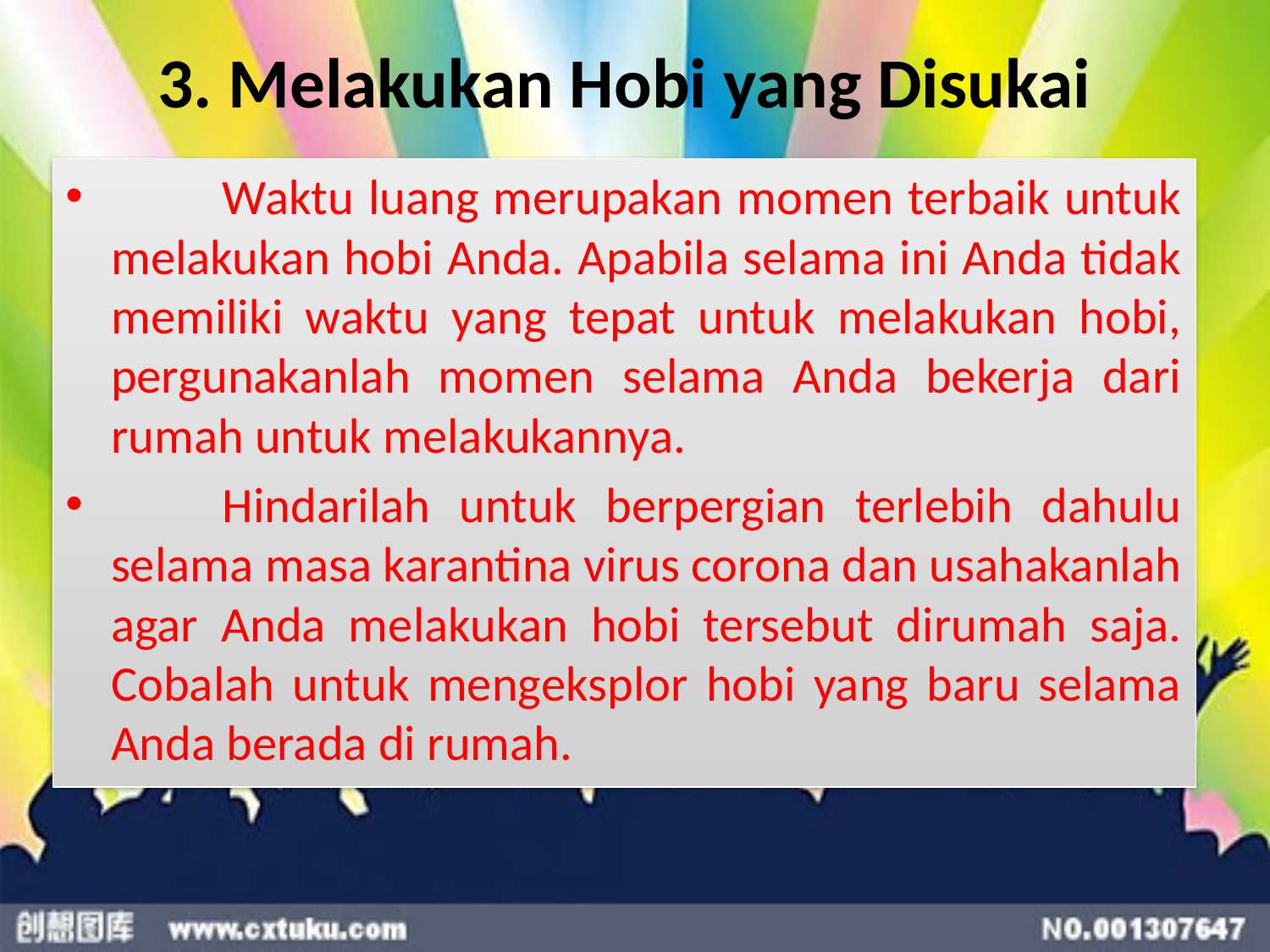

# 3. Melakukan Hobi yang Disukai
	Waktu luang merupakan momen terbaik untuk melakukan hobi Anda. Apabila selama ini Anda tidak memiliki waktu yang tepat untuk melakukan hobi, pergunakanlah momen selama Anda bekerja dari rumah untuk melakukannya.
	Hindarilah untuk berpergian terlebih dahulu selama masa karantina virus corona dan usahakanlah agar Anda melakukan hobi tersebut dirumah saja. Cobalah untuk mengeksplor hobi yang baru selama Anda berada di rumah.